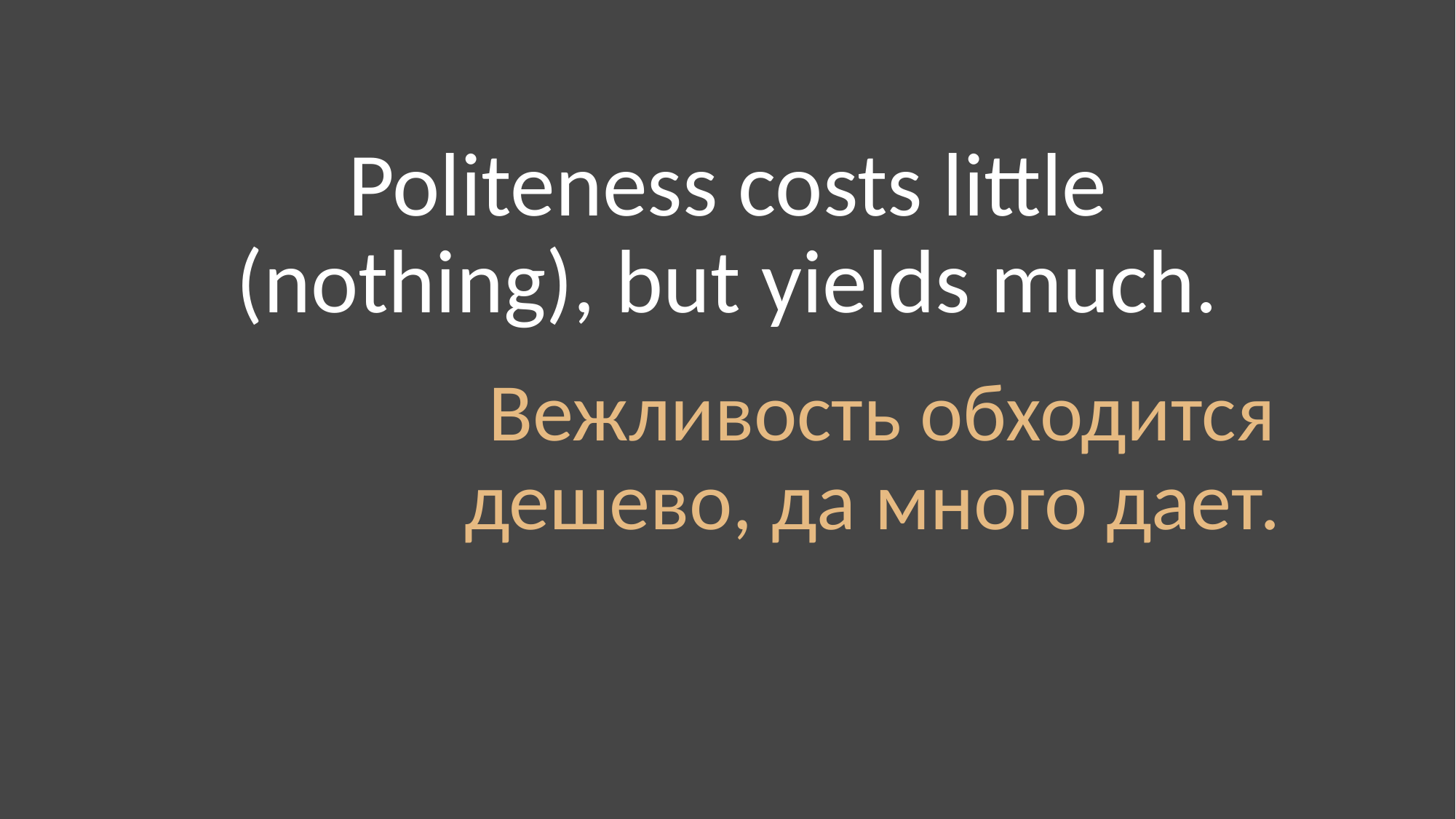

# Politeness costs little (nothing), but yields much.
Вежливость обходится дешево, да много дает.